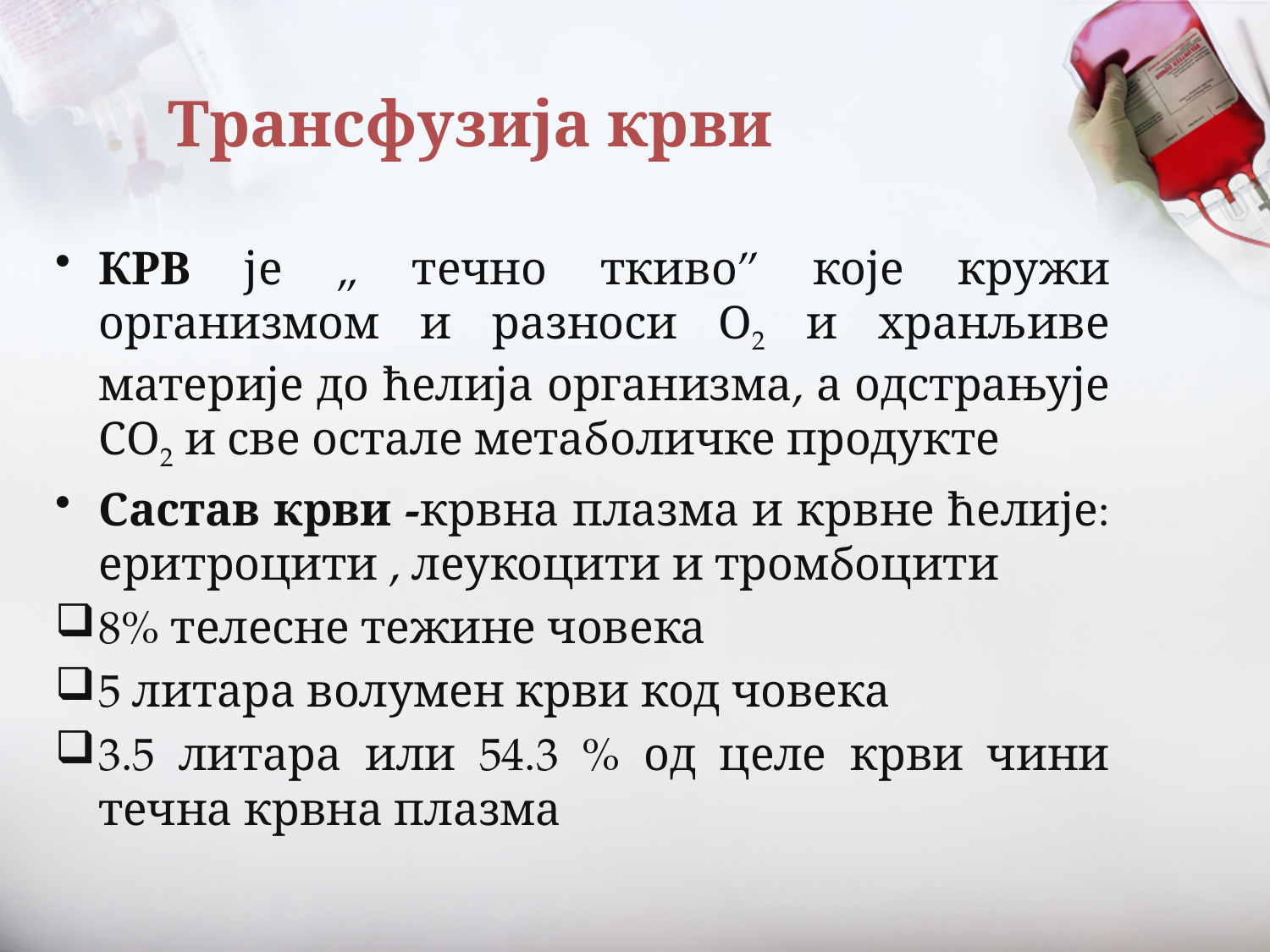

# Трансфузија крви
КРВ је „ течно ткиво” које кружи организмом и разноси О2 и хранљиве материје до ћелија организма, а одстрањује СО2 и све остале метаболичке продукте
Састав крви -крвна плазма и крвне ћелије: еритроцити , леукоцити и тромбоцити
8% телесне тежине човека
5 литара волумен крви код човека
3.5 литара или 54.3 % од целе крви чини течна крвна плазма